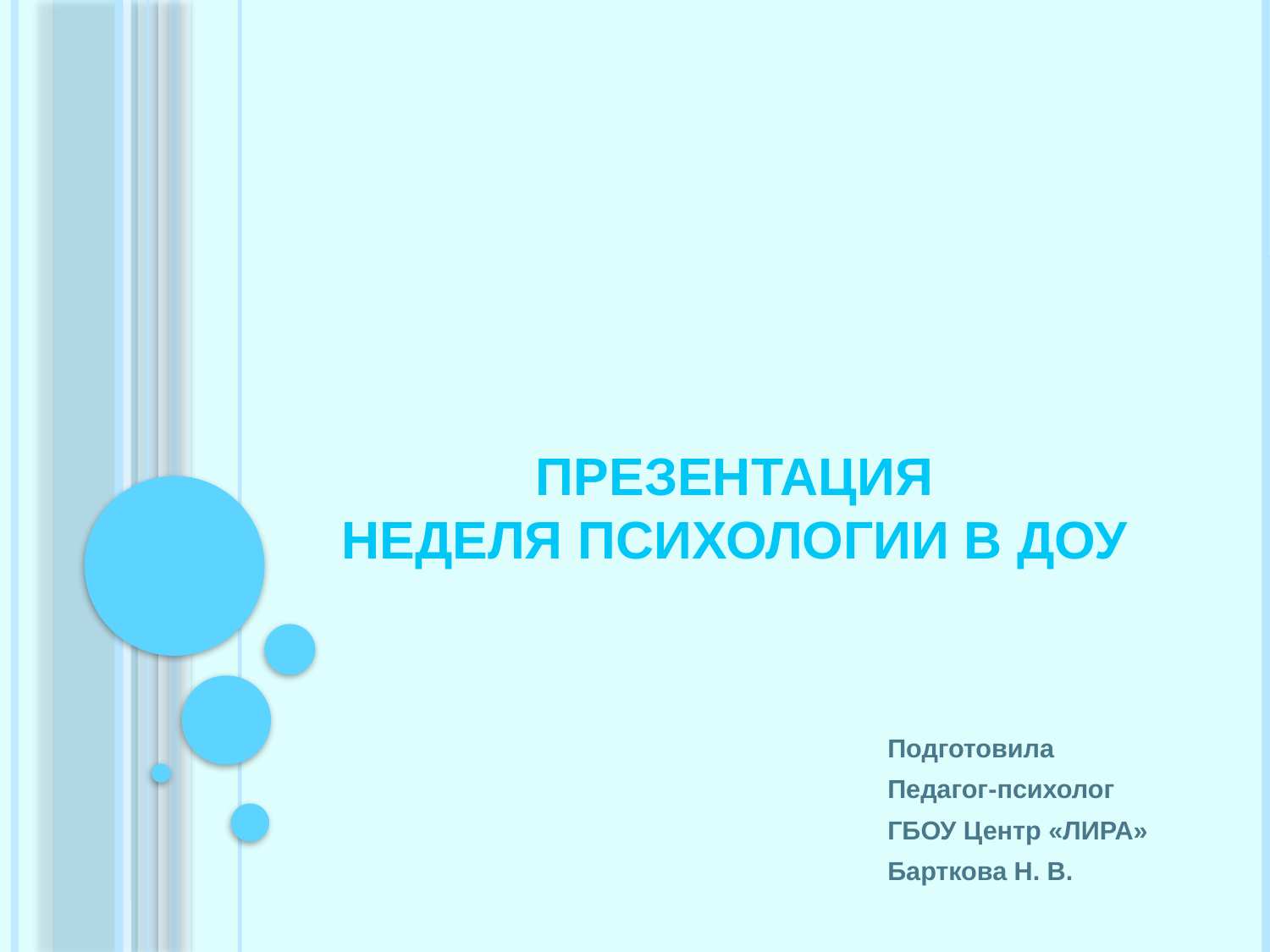

# Презентация Неделя психологии в ДОУ
Подготовила
Педагог-психолог
ГБОУ Центр «ЛИРА»
Барткова Н. В.